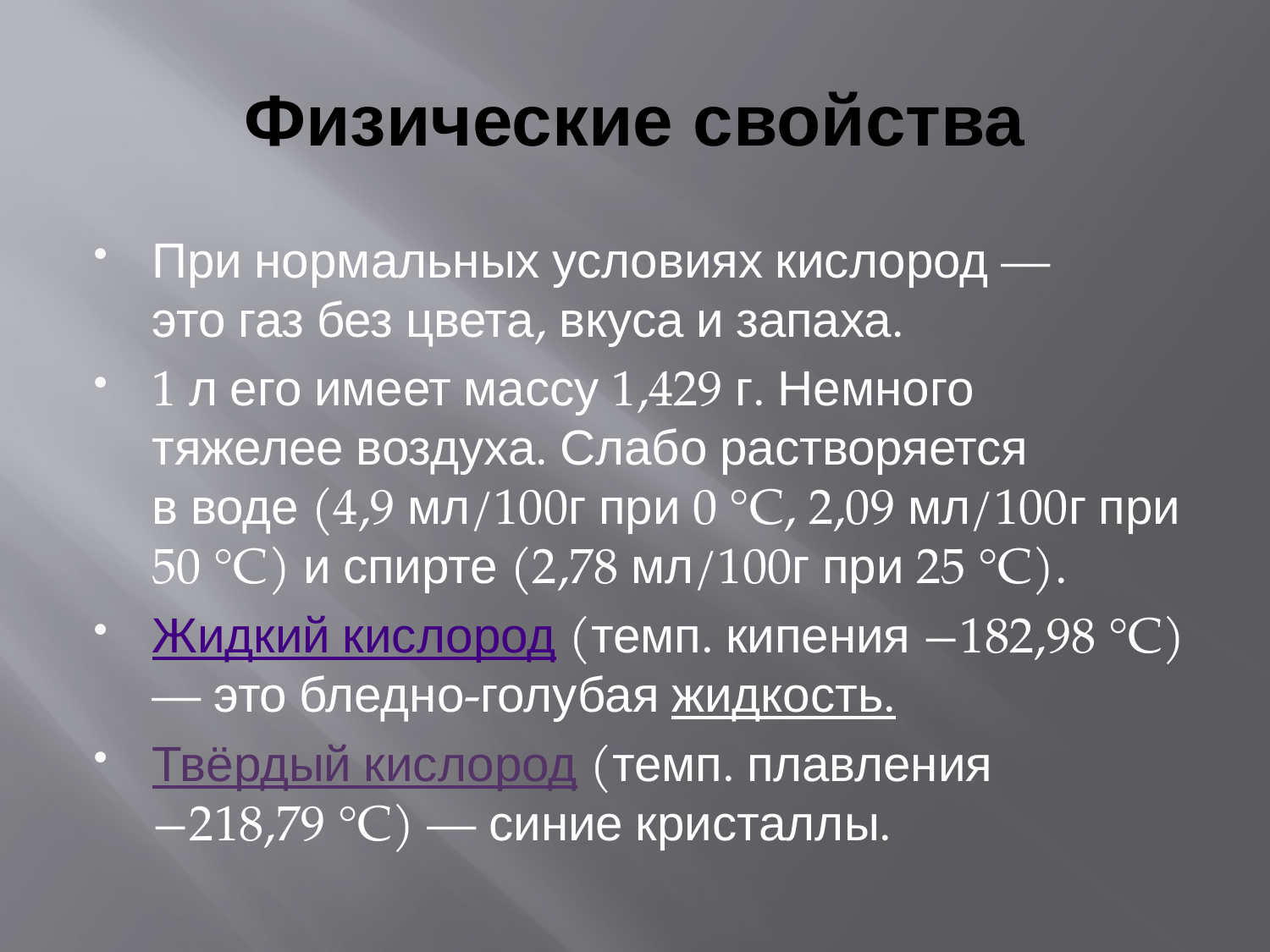

# Физические свойства
При нормальных условиях кислород — это газ без цвета, вкуса и запаха.
1 л его имеет массу 1,429 г. Немного тяжелее воздуха. Слабо растворяется в воде (4,9 мл/100г при 0 °C, 2,09 мл/100г при 50 °C) и спирте (2,78 мл/100г при 25 °C).
Жидкий кислород (темп. кипения −182,98 °C) — это бледно-голубая жидкость.
Твёрдый кислород (темп. плавления −218,79 °C) — синие кристаллы.